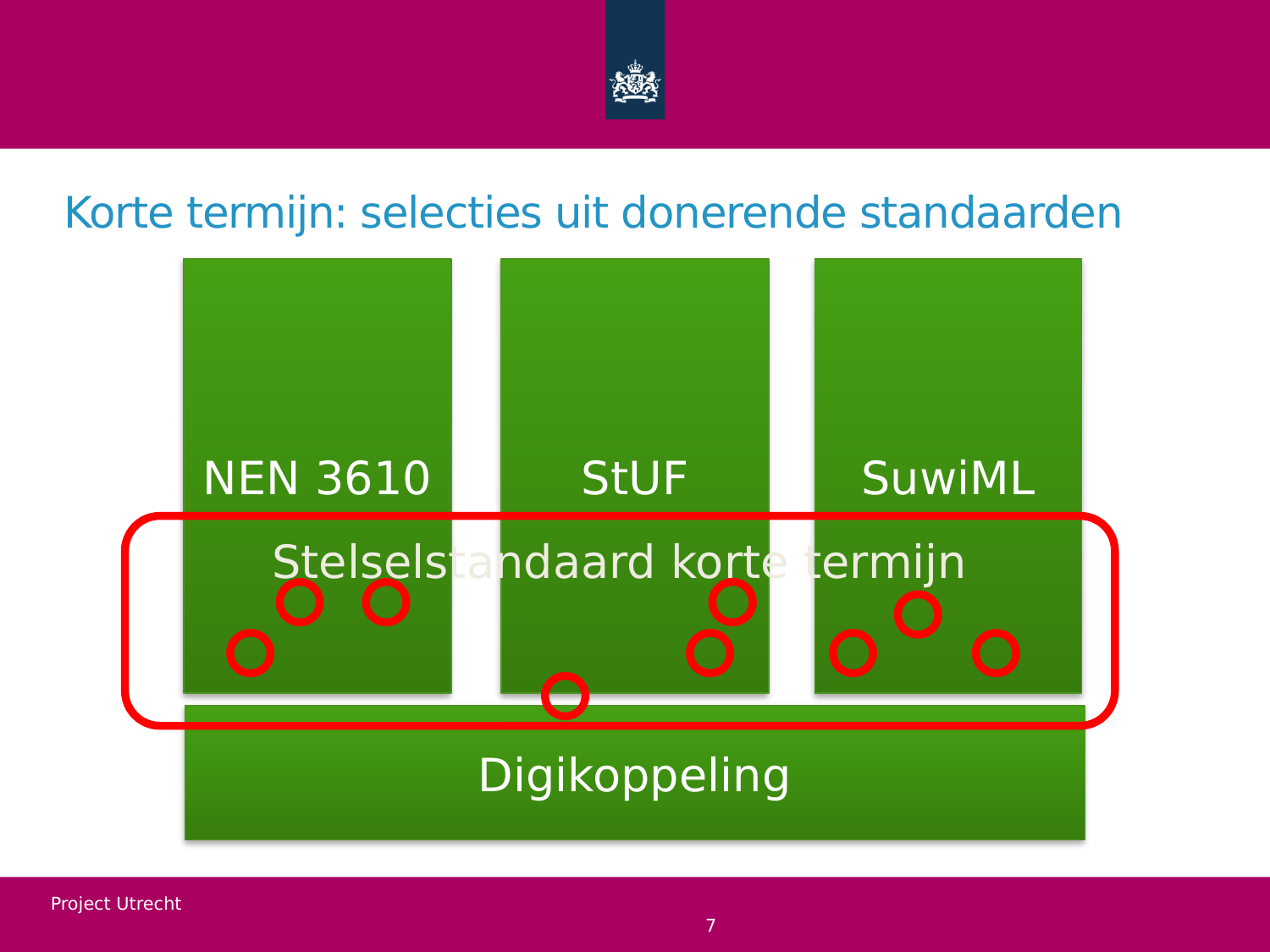

# Korte termijn: selecties uit donerende standaarden

NEN 3610
StUF
SuwiML
Stelselstandaard korte termijn

Digikoppeling
7